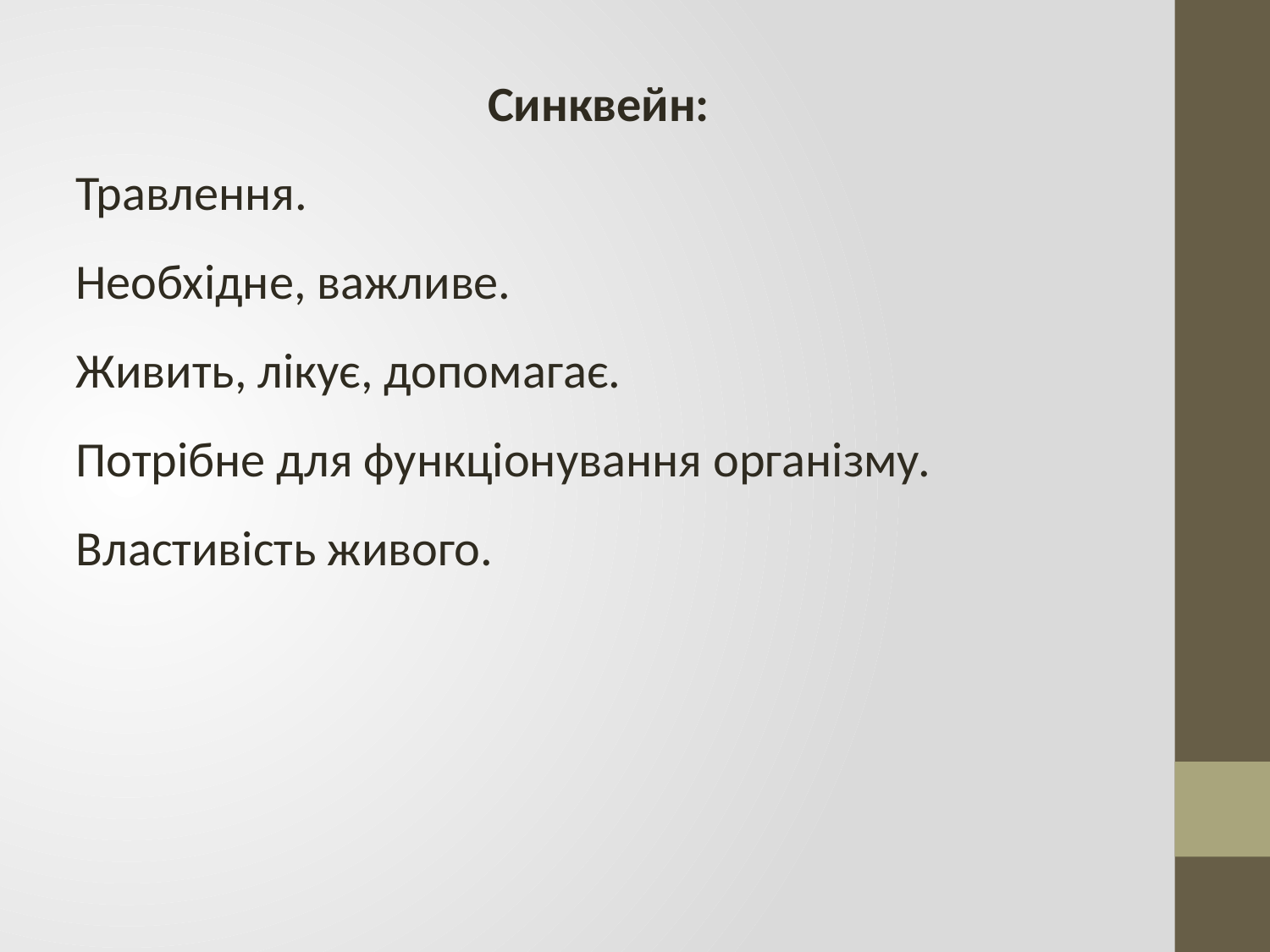

Синквейн:
Травлення.
Необхідне, важливе.
Живить, лікує, допомагає.
Потрібне для функціонування організму.
Властивість живого.